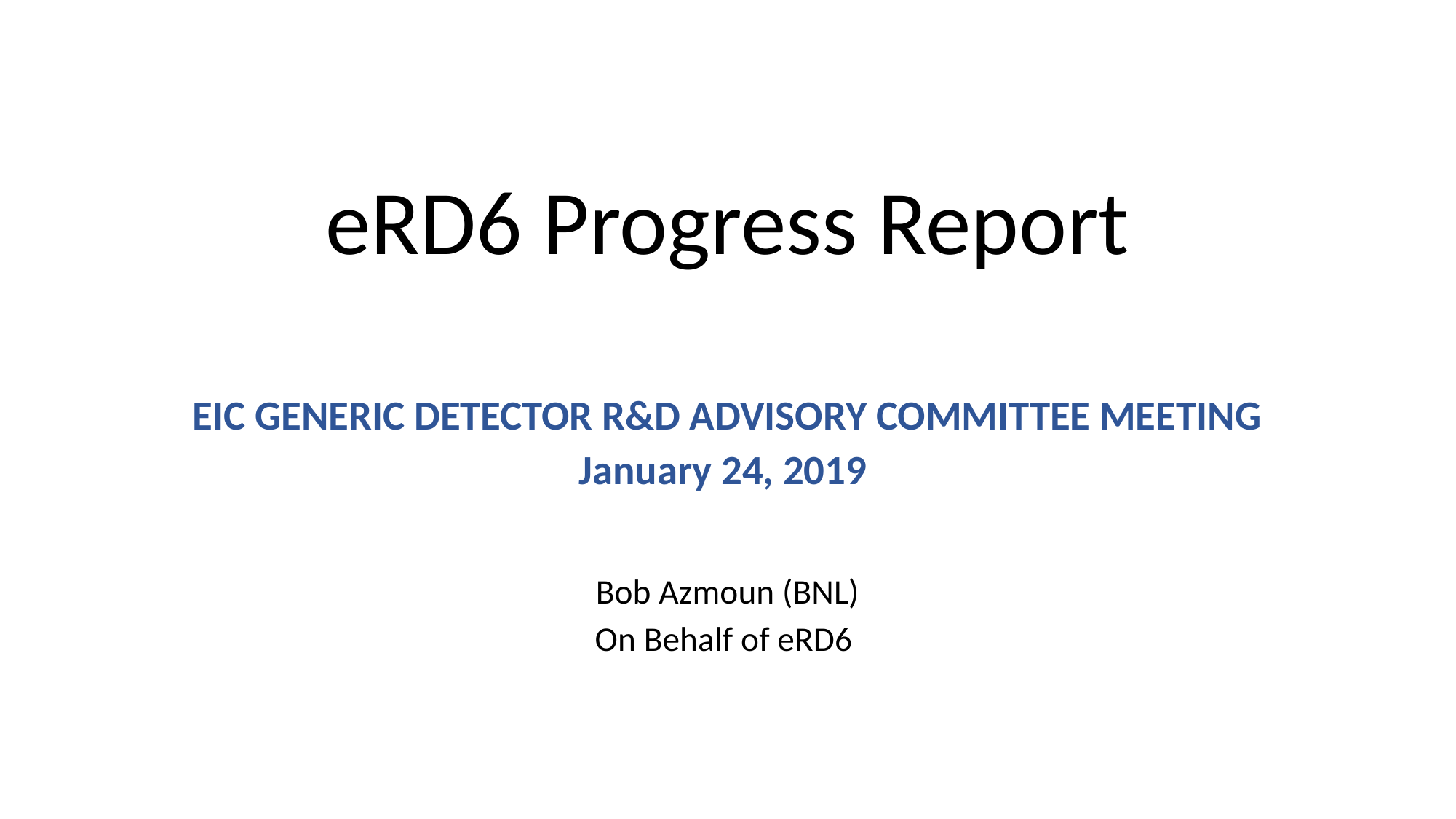

# eRD6 Progress Report
EIC GENERIC DETECTOR R&D ADVISORY COMMITTEE MEETING
January 24, 2019

Bob Azmoun (BNL)
On Behalf of eRD6